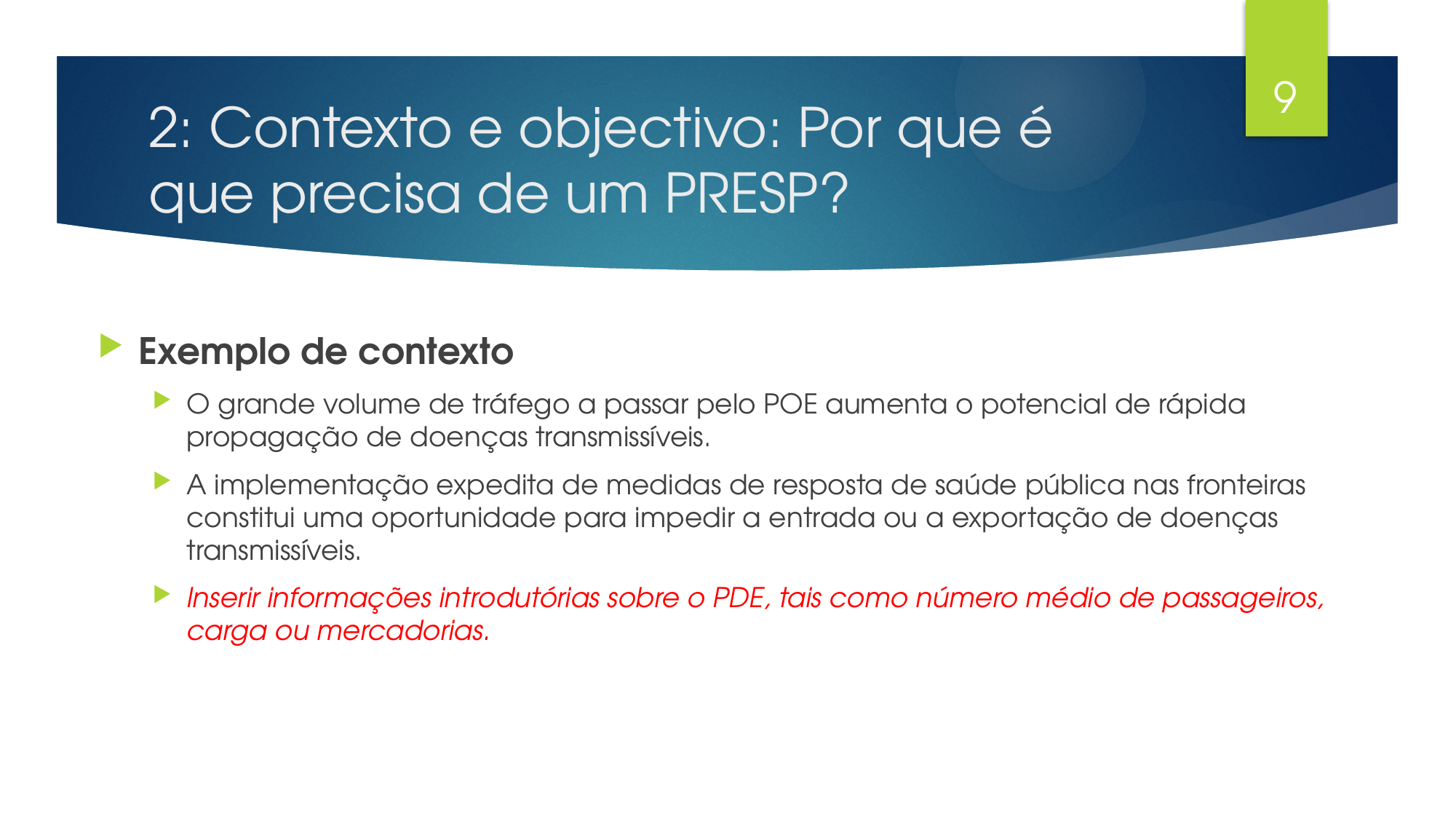

9
# 2: Contexto e objectivo: Por que é que precisa de um PRESP?
Exemplo de contexto
O grande volume de tráfego a passar pelo POE aumenta o potencial de rápida propagação de doenças transmissíveis.
A implementação expedita de medidas de resposta de saúde pública nas fronteiras constitui uma oportunidade para impedir a entrada ou a exportação de doenças transmissíveis.
Inserir informações introdutórias sobre o PDE, tais como número médio de passageiros, carga ou mercadorias.